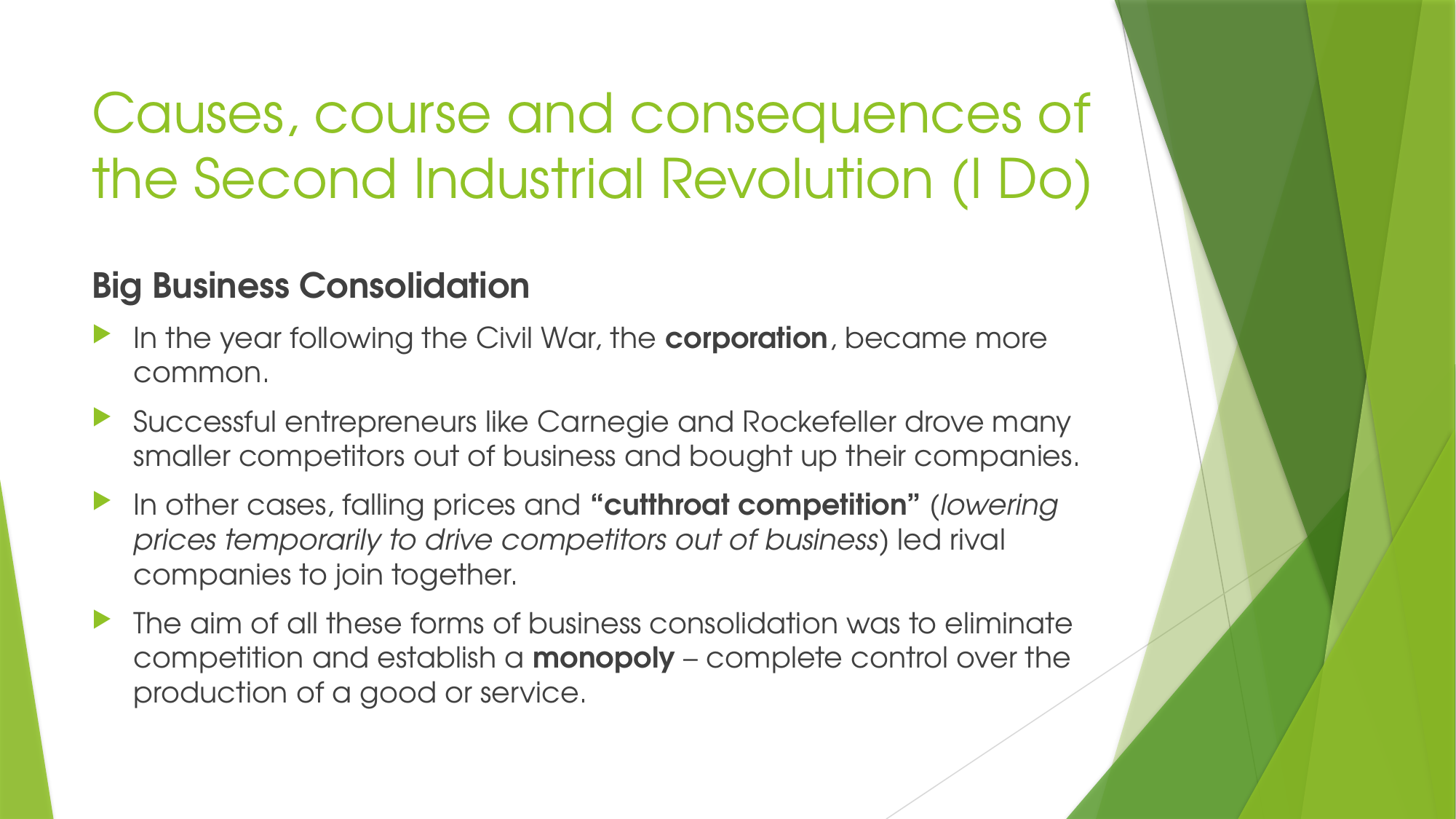

# Causes, course and consequences of the Second Industrial Revolution (I Do)
Big Business Consolidation
In the year following the Civil War, the corporation, became more common.
Successful entrepreneurs like Carnegie and Rockefeller drove many smaller competitors out of business and bought up their companies.
In other cases, falling prices and “cutthroat competition” (lowering prices temporarily to drive competitors out of business) led rival companies to join together.
The aim of all these forms of business consolidation was to eliminate competition and establish a monopoly – complete control over the production of a good or service.